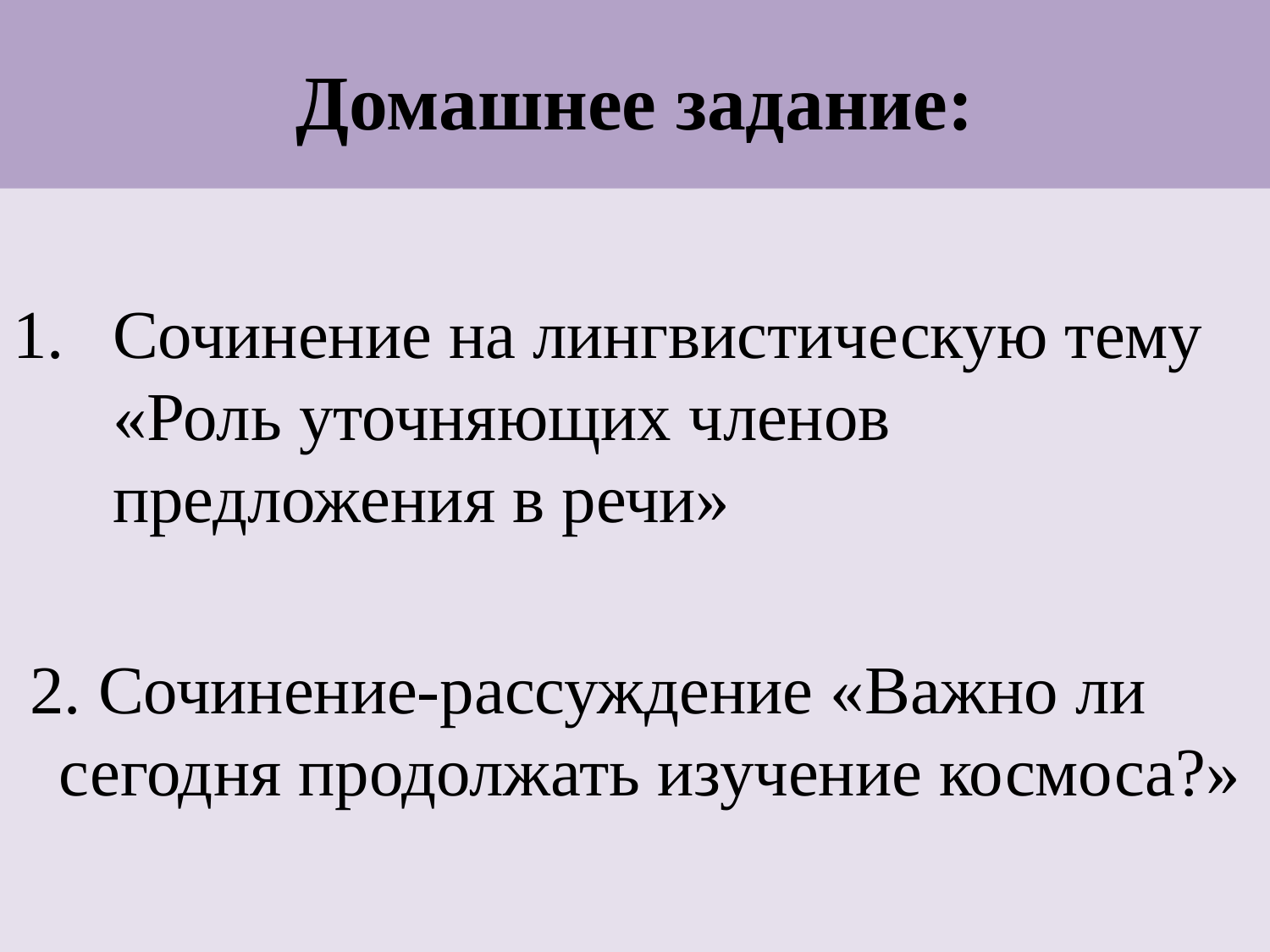

# Домашнее задание:

Сочинение на лингвистическую тему «Роль уточняющих членов предложения в речи»

 2. Сочинение-рассуждение «Важно ли сегодня продолжать изучение космоса?»